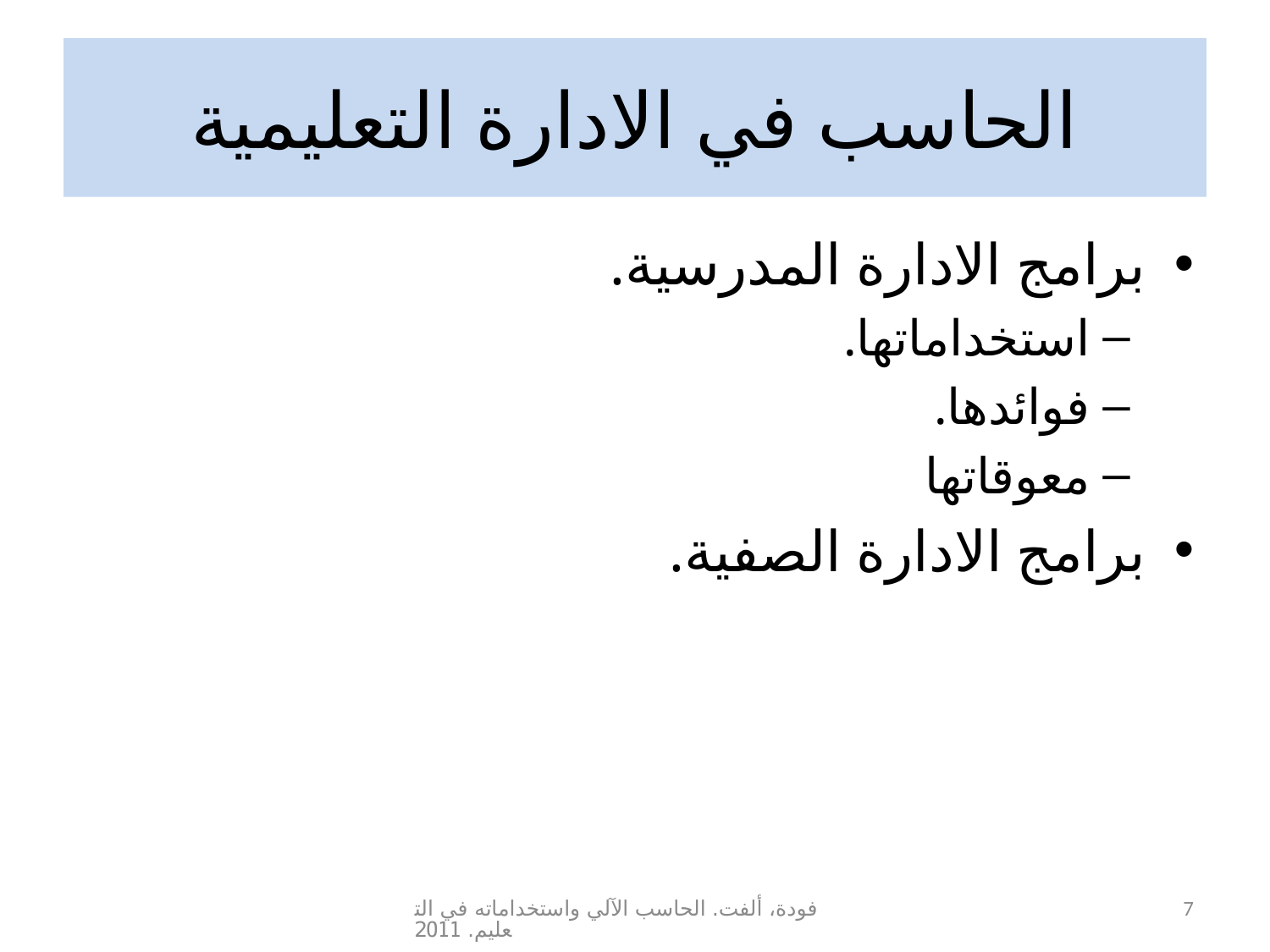

# الحاسب في الادارة التعليمية
برامج الادارة المدرسية.
استخداماتها.
فوائدها.
معوقاتها
برامج الادارة الصفية.
فودة، ألفت. الحاسب الآلي واستخداماته في التعليم. 2011
7